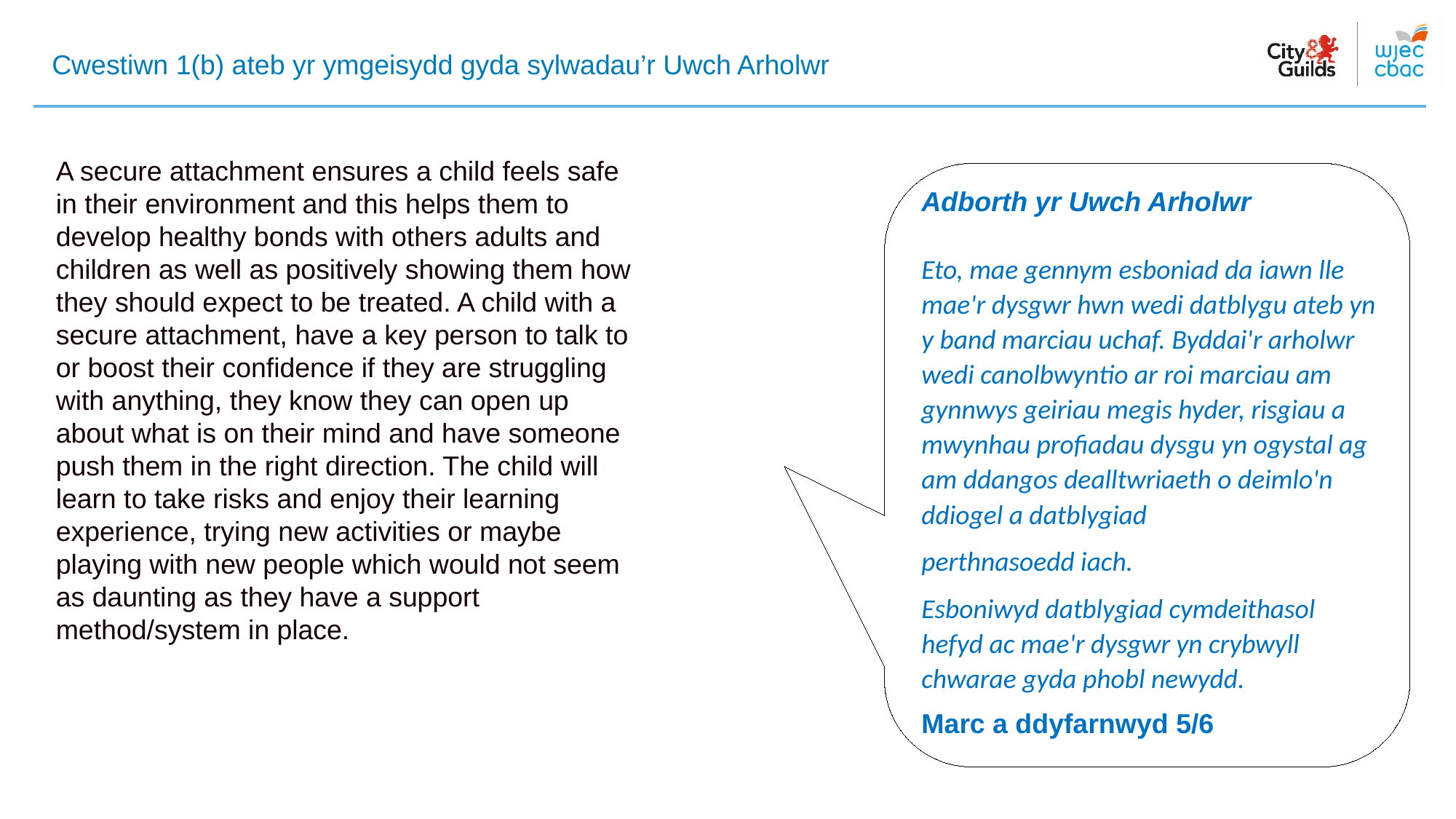

Cwestiwn 1(b) ateb yr ymgeisydd gyda sylwadau’r Uwch Arholwr
A secure attachment ensures a child feels safe in their environment and this helps them to develop healthy bonds with others adults and children as well as positively showing them how they should expect to be treated. A child with a secure attachment, have a key person to talk to or boost their confidence if they are struggling with anything, they know they can open up about what is on their mind and have someone push them in the right direction. The child will learn to take risks and enjoy their learning experience, trying new activities or maybe playing with new people which would not seem as daunting as they have a support method/system in place.

Adborth yr Uwch Arholwr

Eto, mae gennym esboniad da iawn lle mae'r dysgwr hwn wedi datblygu ateb yn y band marciau uchaf. Byddai'r arholwr wedi canolbwyntio ar roi marciau am gynnwys geiriau megis hyder, risgiau a mwynhau profiadau dysgu yn ogystal ag am ddangos dealltwriaeth o deimlo'n ddiogel a datblygiad
perthnasoedd iach.
Esboniwyd datblygiad cymdeithasol hefyd ac mae'r dysgwr yn crybwyll chwarae gyda phobl newydd.
Marc a ddyfarnwyd 5/6